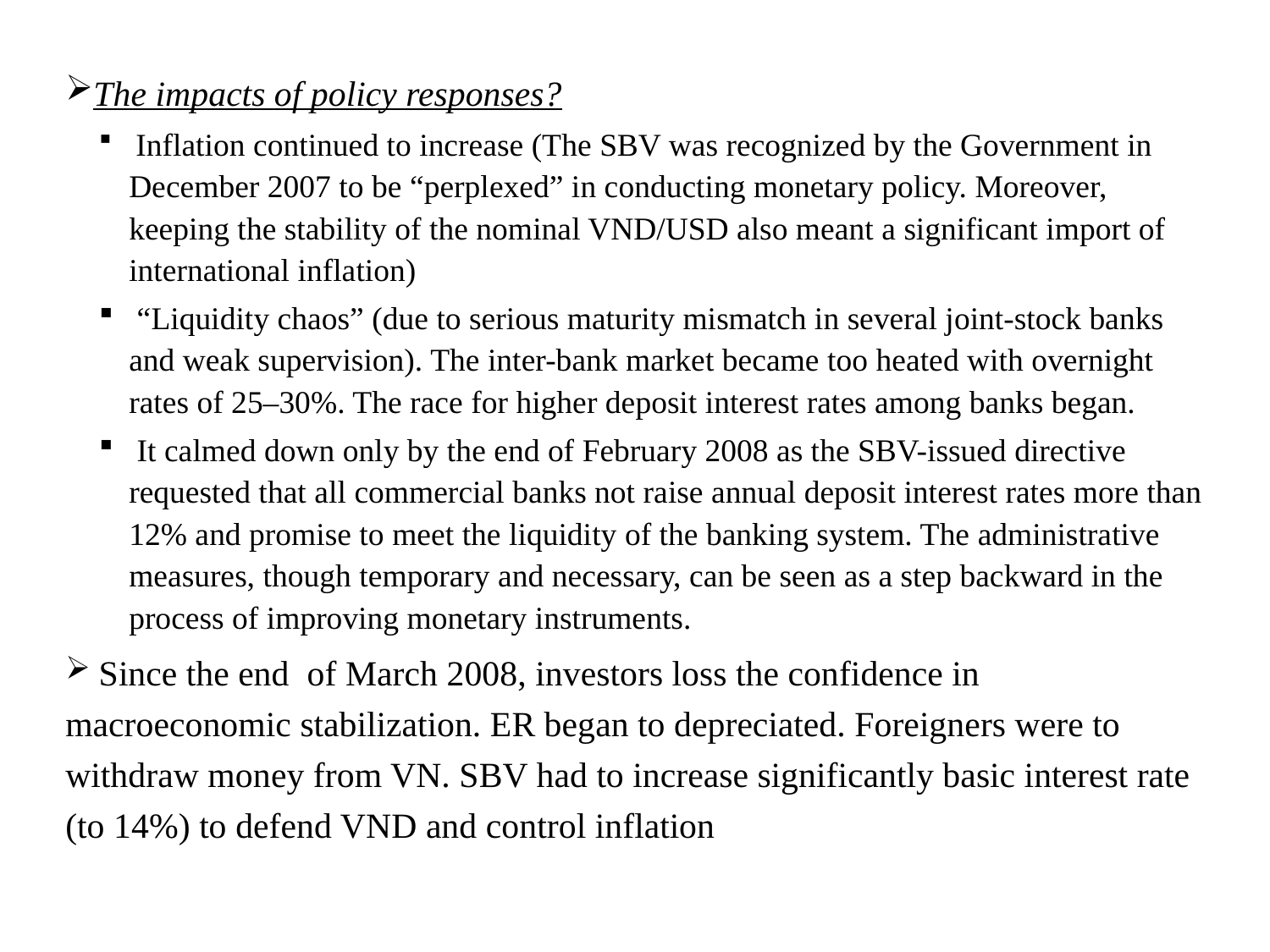

The impacts of policy responses?
 Inflation continued to increase (The SBV was recognized by the Government in December 2007 to be “perplexed” in conducting monetary policy. Moreover, keeping the stability of the nominal VND/USD also meant a significant import of international inflation)
 “Liquidity chaos” (due to serious maturity mismatch in several joint-stock banks and weak supervision). The inter-bank market became too heated with overnight rates of 25–30%. The race for higher deposit interest rates among banks began.
 It calmed down only by the end of February 2008 as the SBV-issued directive requested that all commercial banks not raise annual deposit interest rates more than 12% and promise to meet the liquidity of the banking system. The administrative measures, though temporary and necessary, can be seen as a step backward in the process of improving monetary instruments.
 Since the end  of March 2008, investors loss the confidence in macroeconomic stabilization. ER began to depreciated. Foreigners were to withdraw money from VN. SBV had to increase significantly basic interest rate (to 14%) to defend VND and control inflation